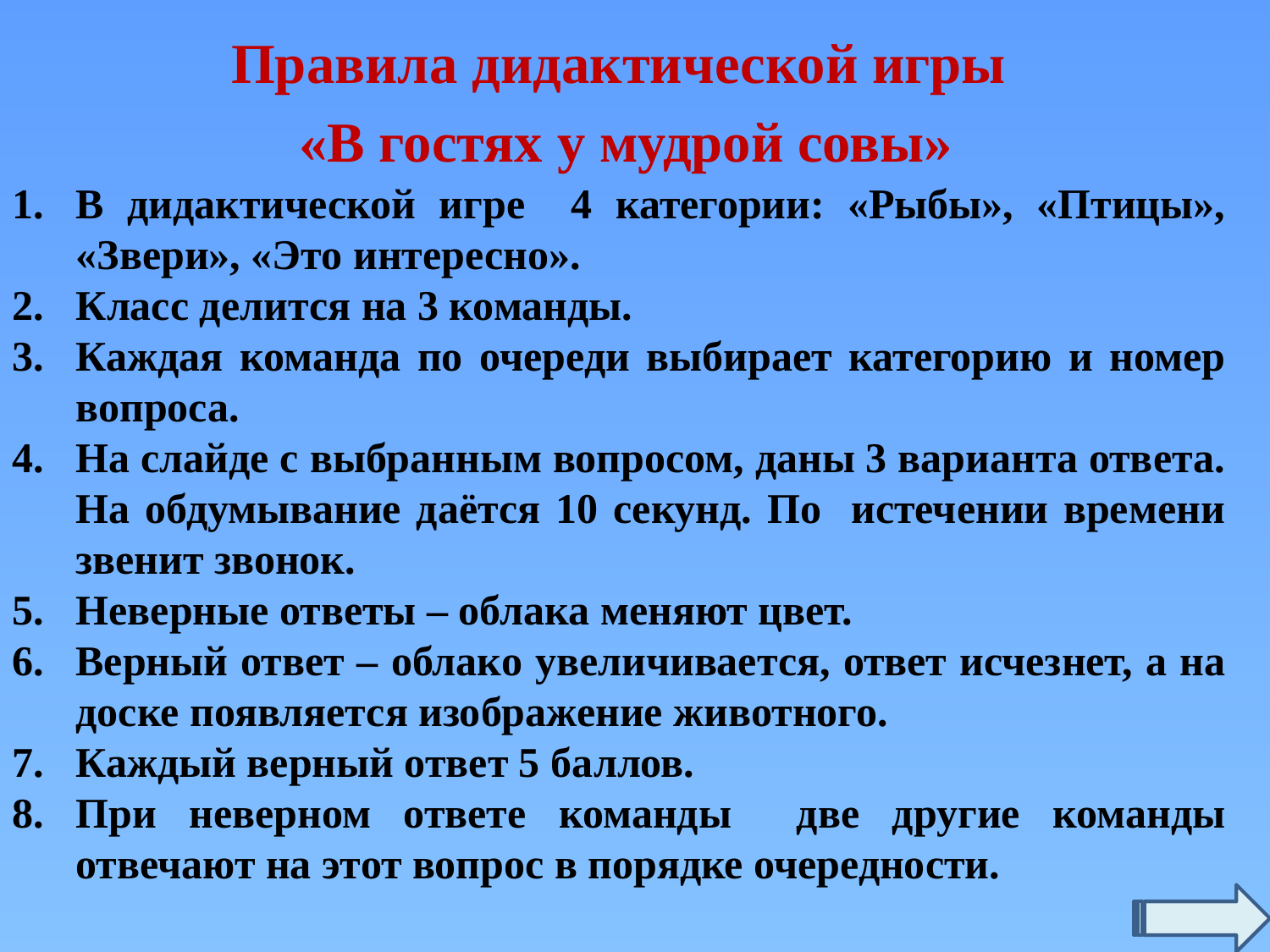

Правила дидактической игры
 «В гостях у мудрой совы»
В дидактической игре  4 категории: «Рыбы», «Птицы», «Звери», «Это интересно».
Класс делится на 3 команды.
Каждая команда по очереди выбирает категорию и номер вопроса.
На слайде с выбранным вопросом, даны 3 варианта ответа. На обдумывание даётся 10 секунд. По  истечении времени звенит звонок.
Неверные ответы – облака меняют цвет.
Верный ответ – облако увеличивается, ответ исчезнет, а на доске появляется изображение животного.
Каждый верный ответ 5 баллов.
При неверном ответе команды  две другие команды отвечают на этот вопрос в порядке очередности.